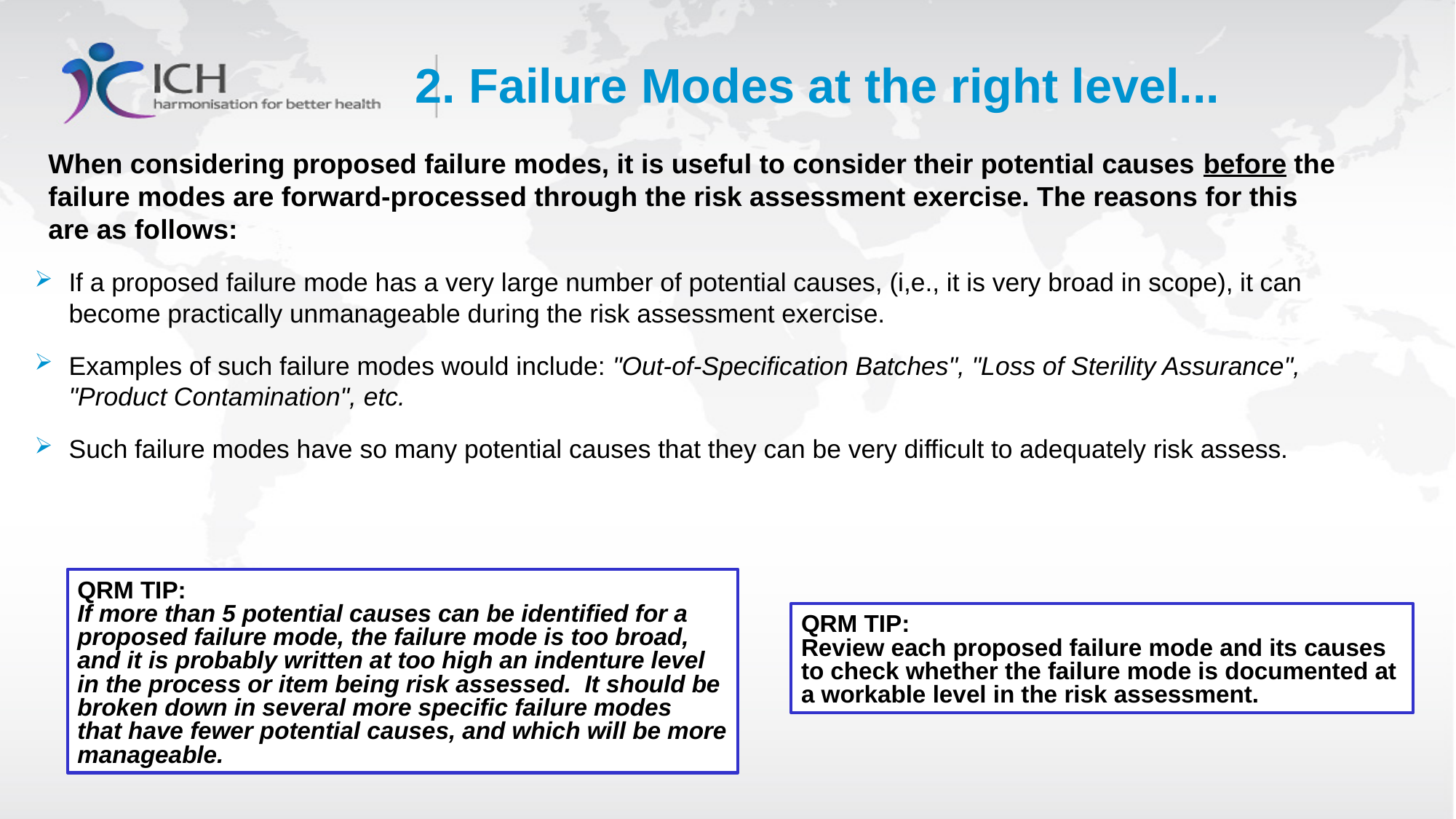

# 2. Failure Modes at the right level...
When considering proposed failure modes, it is useful to consider their potential causes before the failure modes are forward-processed through the risk assessment exercise. The reasons for this are as follows:
If a proposed failure mode has a very large number of potential causes, (i,e., it is very broad in scope), it can become practically unmanageable dur­ing the risk assessment exercise.
Examples of such failure modes would include: "Out-of-Specification Batches", "Loss of Sterility Assurance", "Product Contamination", etc.
Such failure modes have so many potential causes that they can be very difficult to adequately risk assess.

QRM TIP:
If more than 5 potential causes can be identified for a proposed failure mode, the failure mode is too broad, and it is probably written at too high an indenture level in the process or item being risk assessed.  It should be broken down in several more specific failure modes that have fewer potential causes, and which will be more manageable.
QRM TIP:
Review each proposed failure mode and its causes to check whether the failure mode is documented at a workable level in the risk assessment.